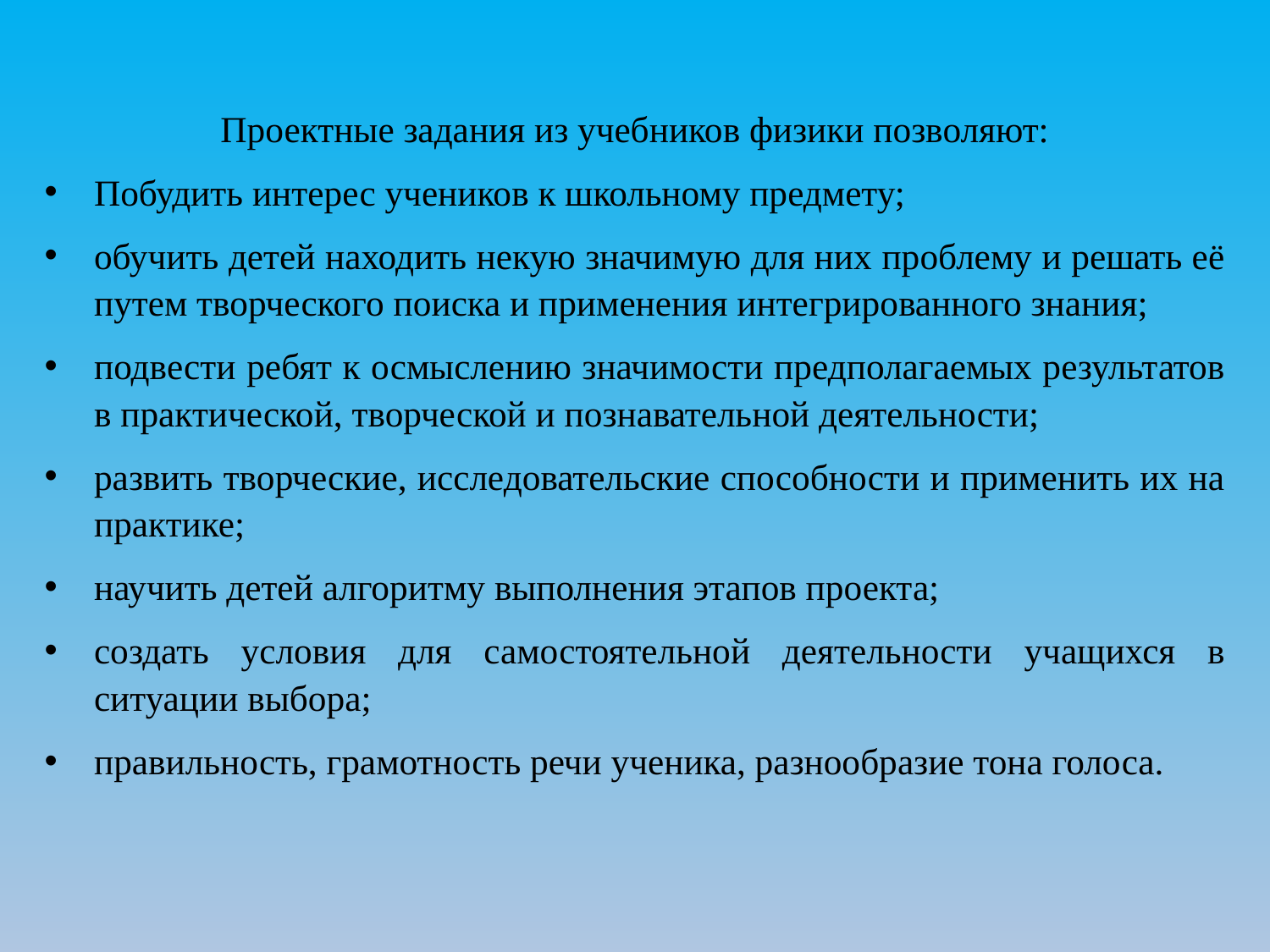

Проектные задания из учебников физики позволяют:
Побудить интерес учеников к школьному предмету;
обучить детей находить некую значимую для них проблему и решать её путем творческого поиска и применения интегрированного знания;
подвести ребят к осмыслению значимости предполагаемых результатов в практической, творческой и познавательной деятельности;
развить творческие, исследовательские способности и применить их на практике;
научить детей алгоритму выполнения этапов проекта;
создать условия для самостоятельной деятельности учащихся в ситуации выбора;
правильность, грамотность речи ученика, разнообразие тона голоса.